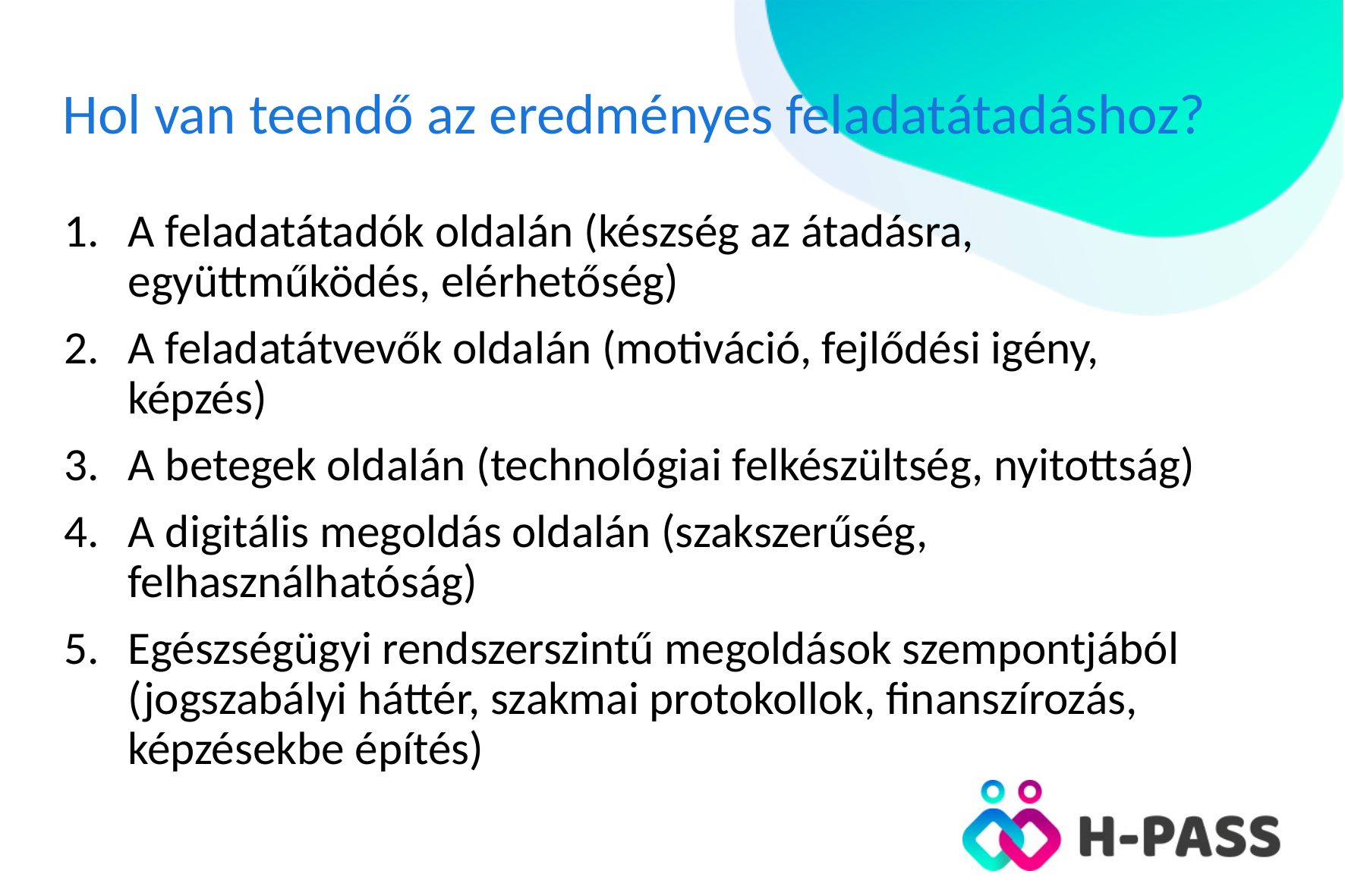

# Hol van teendő az eredményes feladatátadáshoz?
A feladatátadók oldalán (készség az átadásra, együttműködés, elérhetőség)
A feladatátvevők oldalán (motiváció, fejlődési igény, képzés)
A betegek oldalán (technológiai felkészültség, nyitottság)
A digitális megoldás oldalán (szakszerűség, felhasználhatóság)
Egészségügyi rendszerszintű megoldások szempontjából (jogszabályi háttér, szakmai protokollok, finanszírozás, képzésekbe építés)